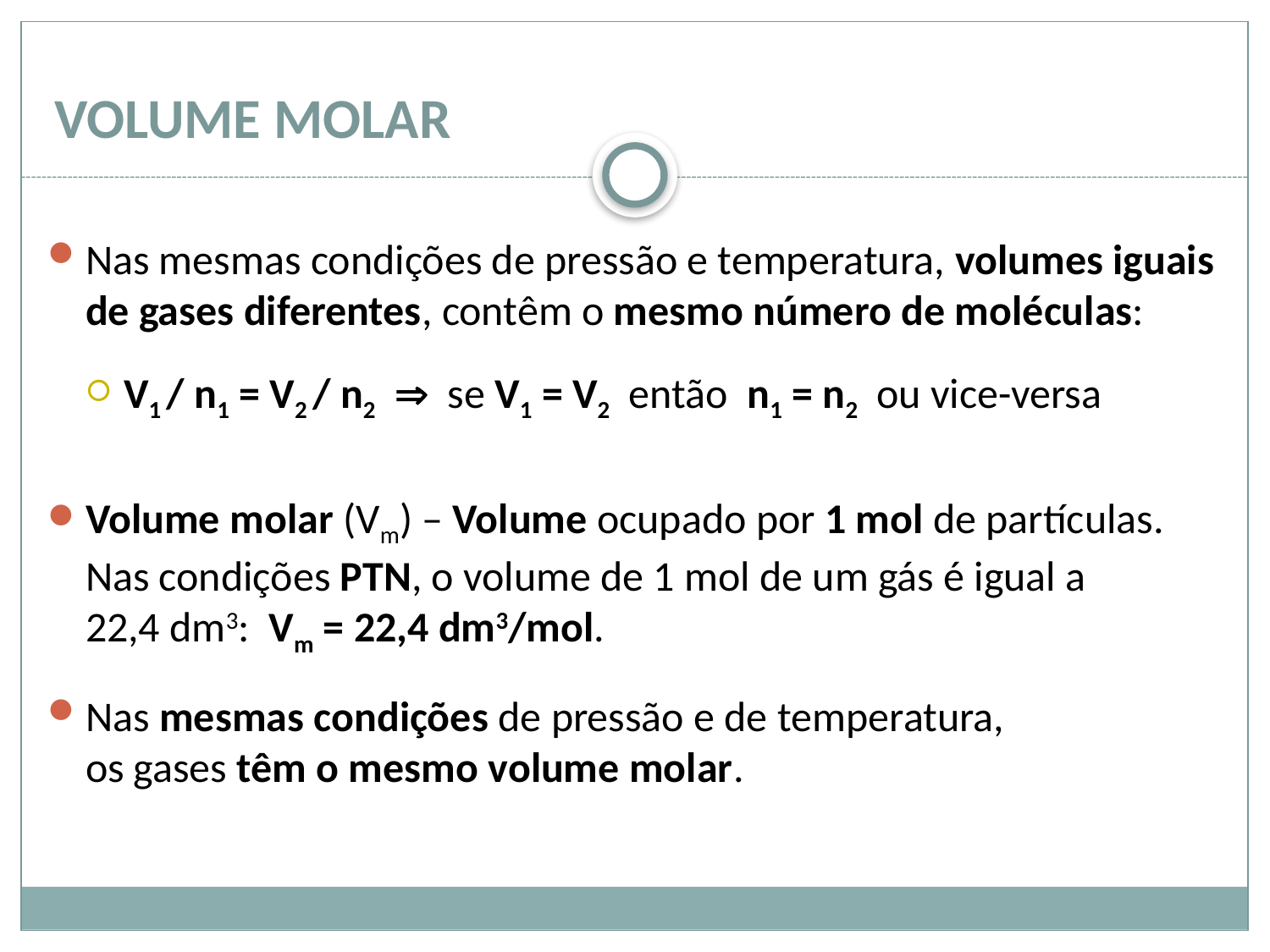

# VOLUME MOLAR
Nas mesmas condições de pressão e temperatura, volumes iguais de gases diferentes, contêm o mesmo número de moléculas:
V1 / n1 = V2 / n2  ⇒  se V1 = V2  então  n1 = n2  ou vice-versa

Volume molar (Vm) – Volume ocupado por 1 mol de partículas. Nas condições PTN, o volume de 1 mol de um gás é igual a
22,4 dm3:  Vm = 22,4 dm3/mol.
Nas mesmas condições de pressão e de temperatura,
os gases têm o mesmo volume molar.